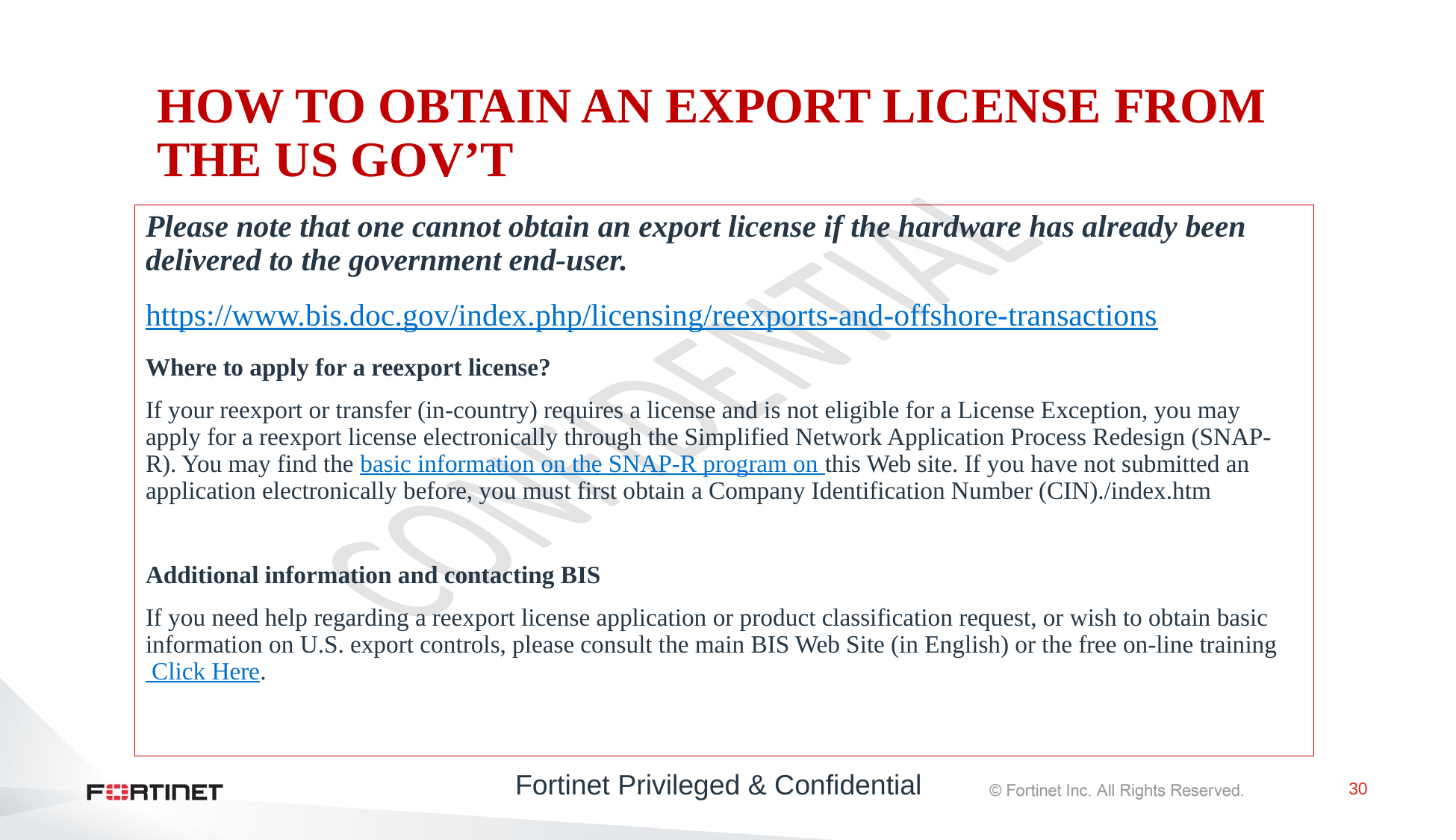

# HOW TO OBTAIN AN EXPORT LICENSE FROM THE US GOV’T
Please note that one cannot obtain an export license if the hardware has already been delivered to the government end-user.
https://www.bis.doc.gov/index.php/licensing/reexports-and-offshore-transactions
Where to apply for a reexport license?
If your reexport or transfer (in-country) requires a license and is not eligible for a License Exception, you may apply for a reexport license electronically through the Simplified Network Application Process Redesign (SNAP-R). You may find the basic information on the SNAP-R program on this Web site. If you have not submitted an application electronically before, you must first obtain a Company Identification Number (CIN)./index.htm

Additional information and contacting BIS
If you need help regarding a reexport license application or product classification request, or wish to obtain basic information on U.S. export controls, please consult the main BIS Web Site (in English) or the free on-line training Click Here.

Fortinet Privileged & Confidential